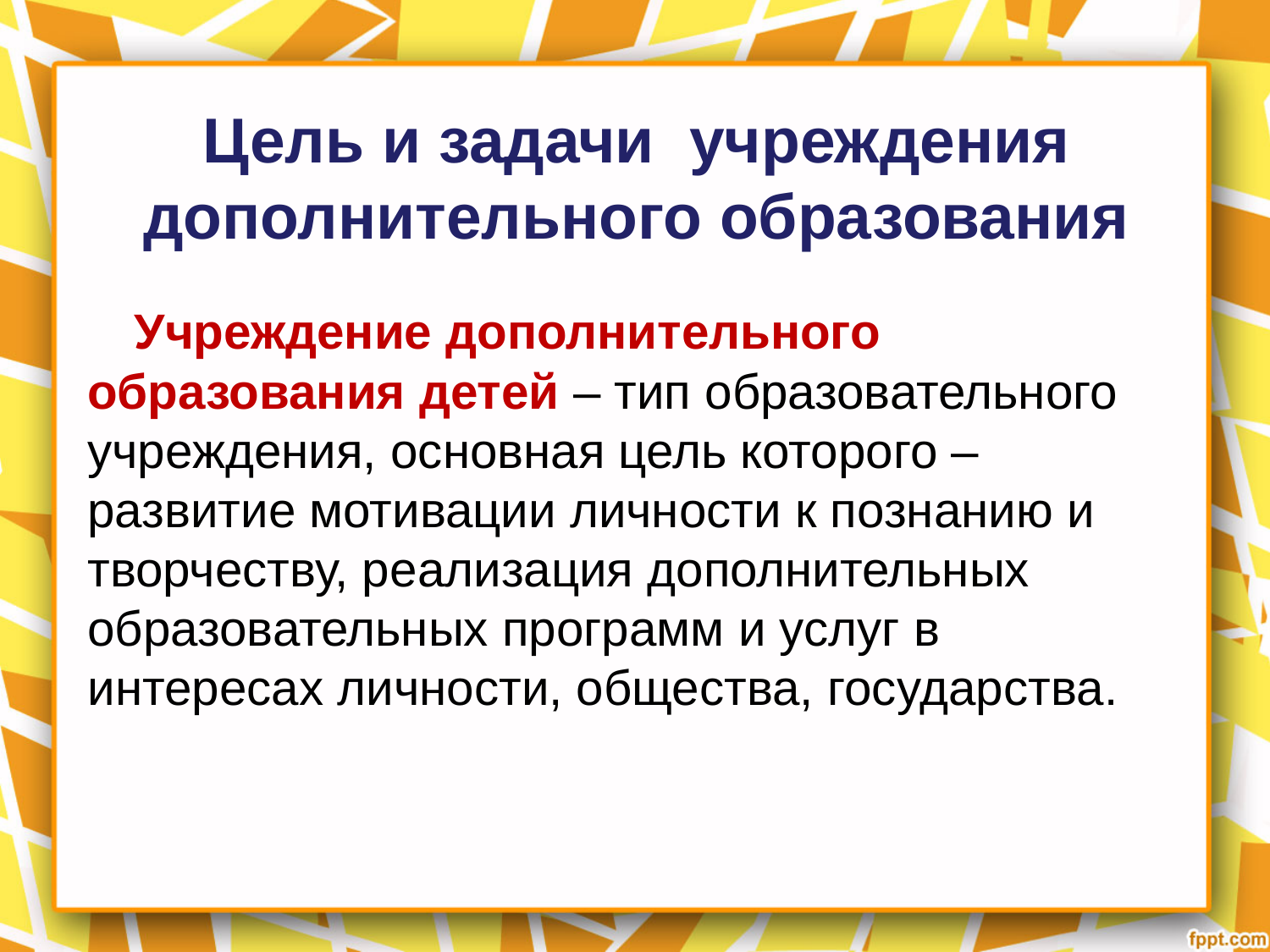

# Цель и задачи  учреждения дополнительного образования
   Учреждение дополнительного образования детей – тип образовательного учреждения, основная цель которого – развитие мотивации личности к познанию и творчеству, реализация дополнительных образовательных программ и услуг в интересах личности, общества, государства.